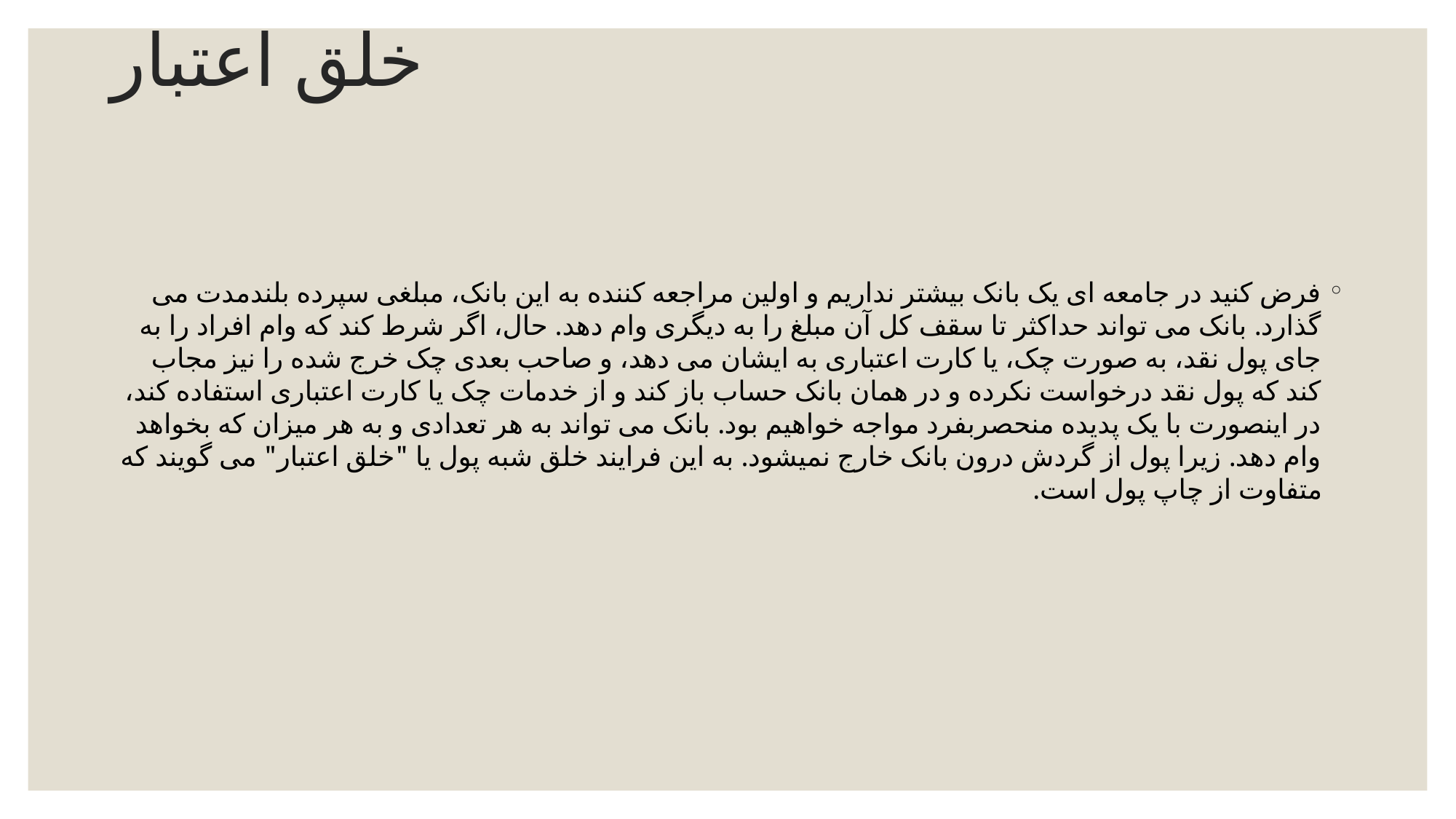

# خلق اعتبار

فرض کنید در جامعه ای یک بانک بیشتر نداریم و اولین مراجعه کننده به این بانک، مبلغی سپرده بلندمدت می گذارد. بانک می تواند حداکثر تا سقف کل آن مبلغ را به دیگری وام دهد. حال، اگر شرط کند که وام افراد را به جای پول نقد، به صورت چک، یا کارت اعتباری به ایشان می دهد، و صاحب بعدی چک خرج شده را نیز مجاب کند که پول نقد درخواست نکرده و در همان بانک حساب باز کند و از خدمات چک یا کارت اعتباری استفاده کند، در اینصورت با یک پدیده منحصربفرد مواجه خواهیم بود. بانک می تواند به هر تعدادی و به هر میزان که بخواهد وام دهد. زیرا پول از گردش درون بانک خارج نمیشود. به این فرایند خلق شبه پول یا "خلق اعتبار" می گویند که متفاوت از چاپ پول است.